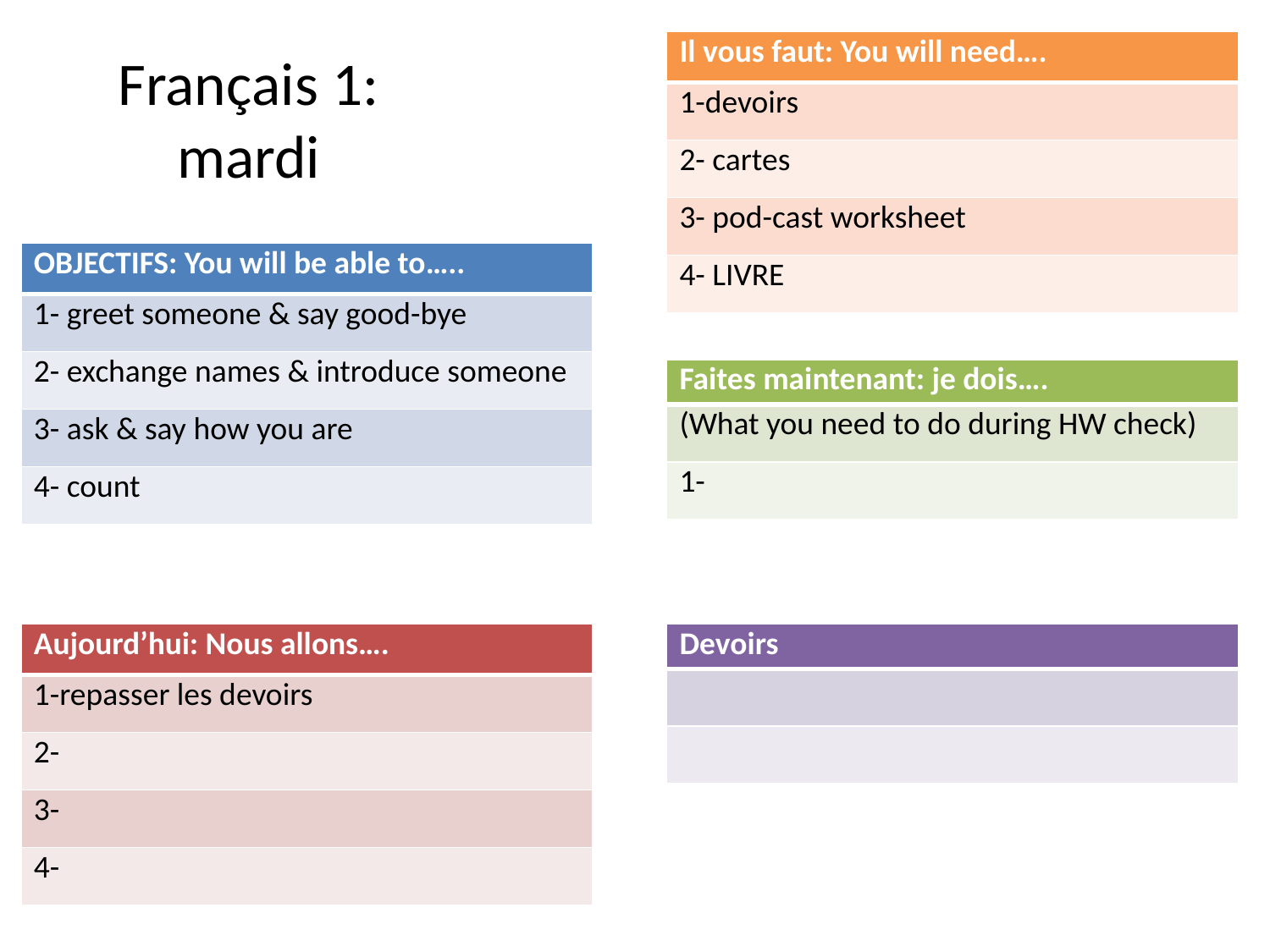

| Il vous faut: You will need…. |
| --- |
| 1-devoirs |
| 2- cartes |
| 3- pod-cast worksheet |
| 4- LIVRE |
# Français 1: mardi
| OBJECTIFS: You will be able to….. |
| --- |
| 1- greet someone & say good-bye |
| 2- exchange names & introduce someone |
| 3- ask & say how you are |
| 4- count |
| Faites maintenant: je dois…. |
| --- |
| (What you need to do during HW check) |
| 1- |
| Aujourd’hui: Nous allons…. |
| --- |
| 1-repasser les devoirs |
| 2- |
| 3- |
| 4- |
| Devoirs |
| --- |
|  |
|  |